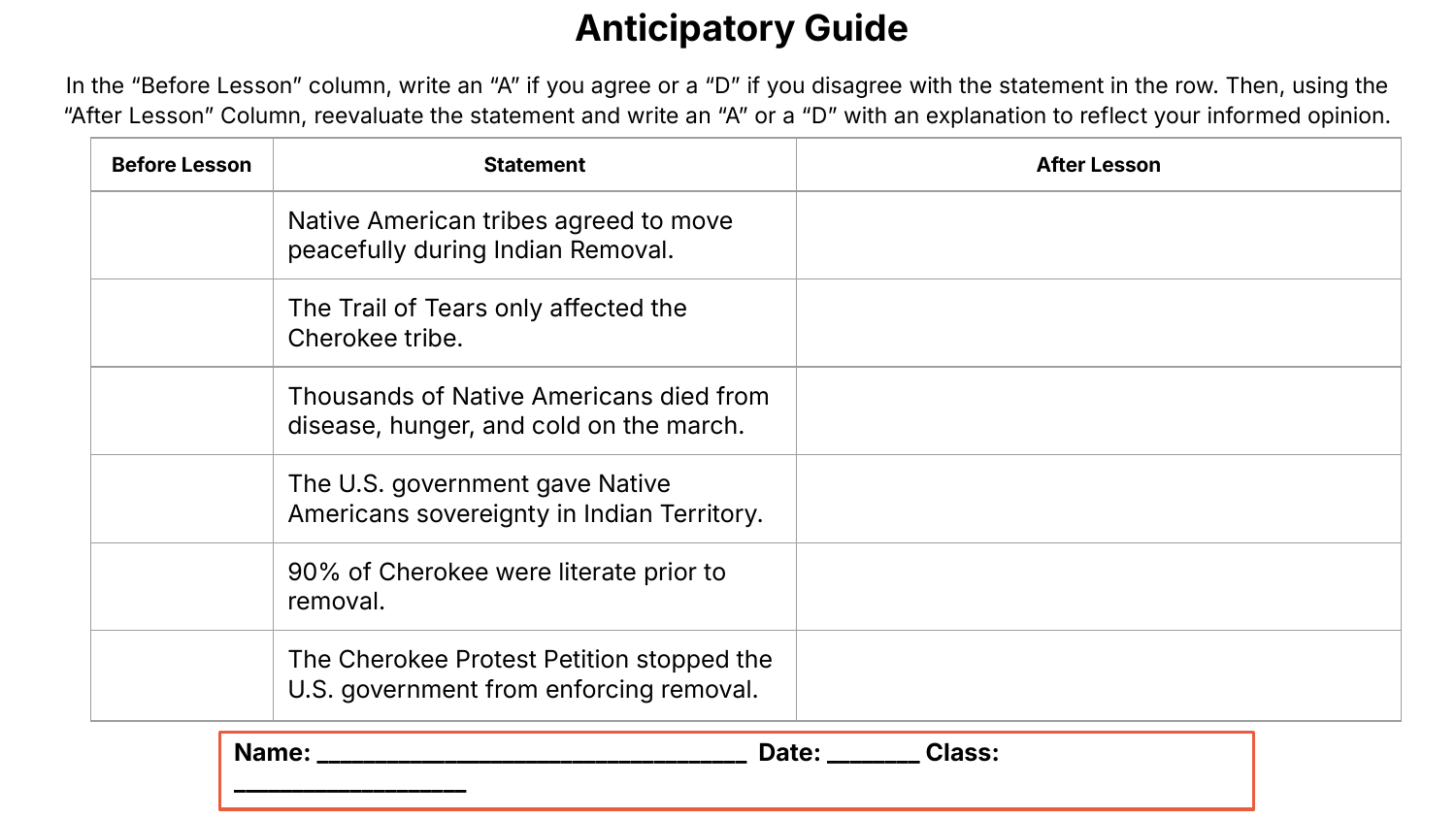

Anticipatory Guide

In the “Before Lesson” column, write an “A” if you agree or a “D” if you disagree with the statement in the row. Then, using the “After Lesson” Column, reevaluate the statement and write an “A” or a “D” with an explanation to reflect your informed opinion.
| Before Lesson | Statement | After Lesson |
| --- | --- | --- |
|  | Native American tribes agreed to move peacefully during Indian Removal. |  |
|  | The Trail of Tears only affected the Cherokee tribe. |  |
|  | Thousands of Native Americans died from disease, hunger, and cold on the march. |  |
|  | The U.S. government gave Native Americans sovereignty in Indian Territory. |  |
|  | 90% of Cherokee were literate prior to removal. |  |
|  | The Cherokee Protest Petition stopped the U.S. government from enforcing removal. |  |
Name: _____________________________________  Date: ________ Class: ____________________